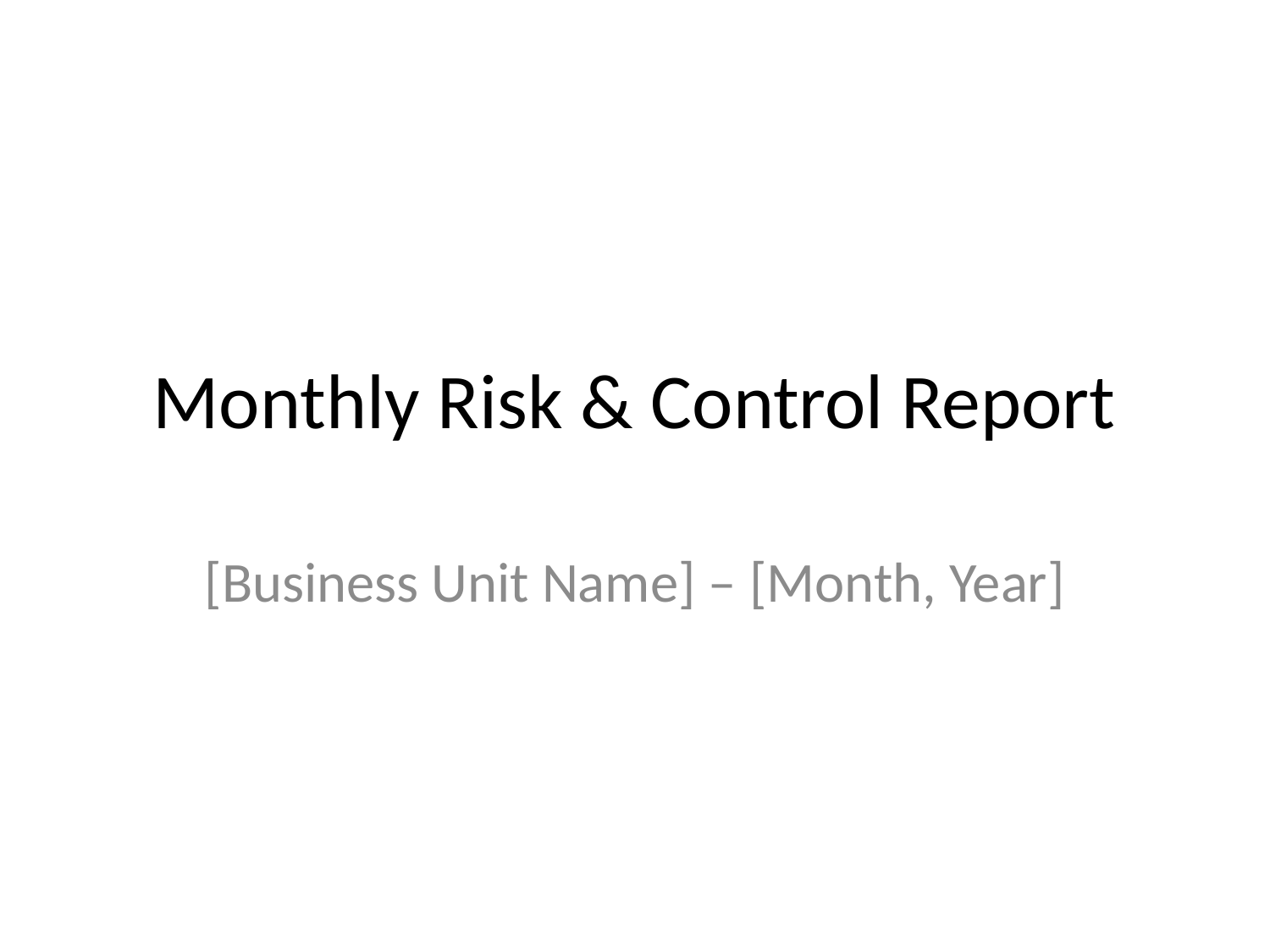

# Monthly Risk & Control Report
[Business Unit Name] – [Month, Year]